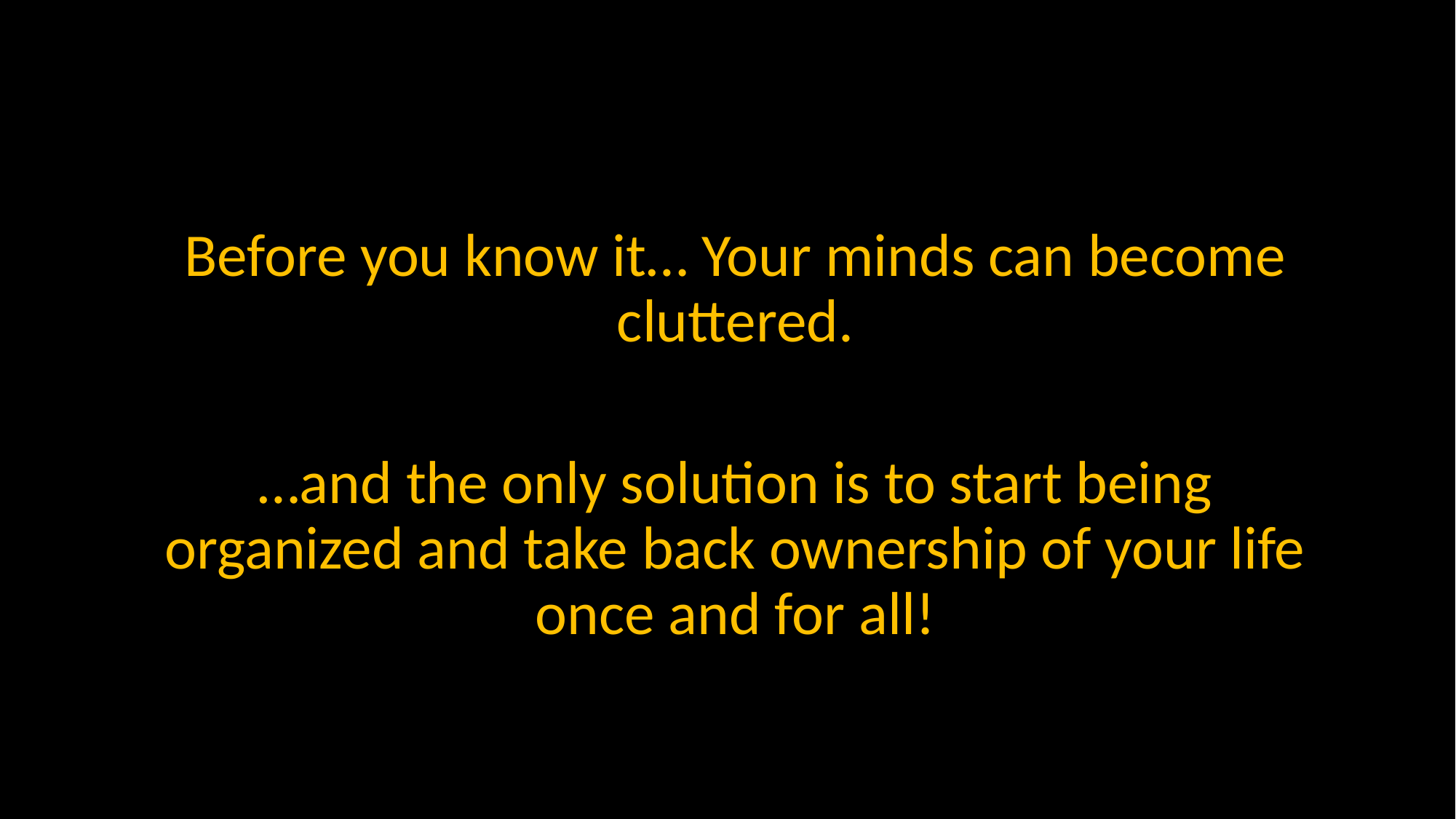

Before you know it… Your minds can become cluttered.

…and the only solution is to start being organized and take back ownership of your life once and for all!